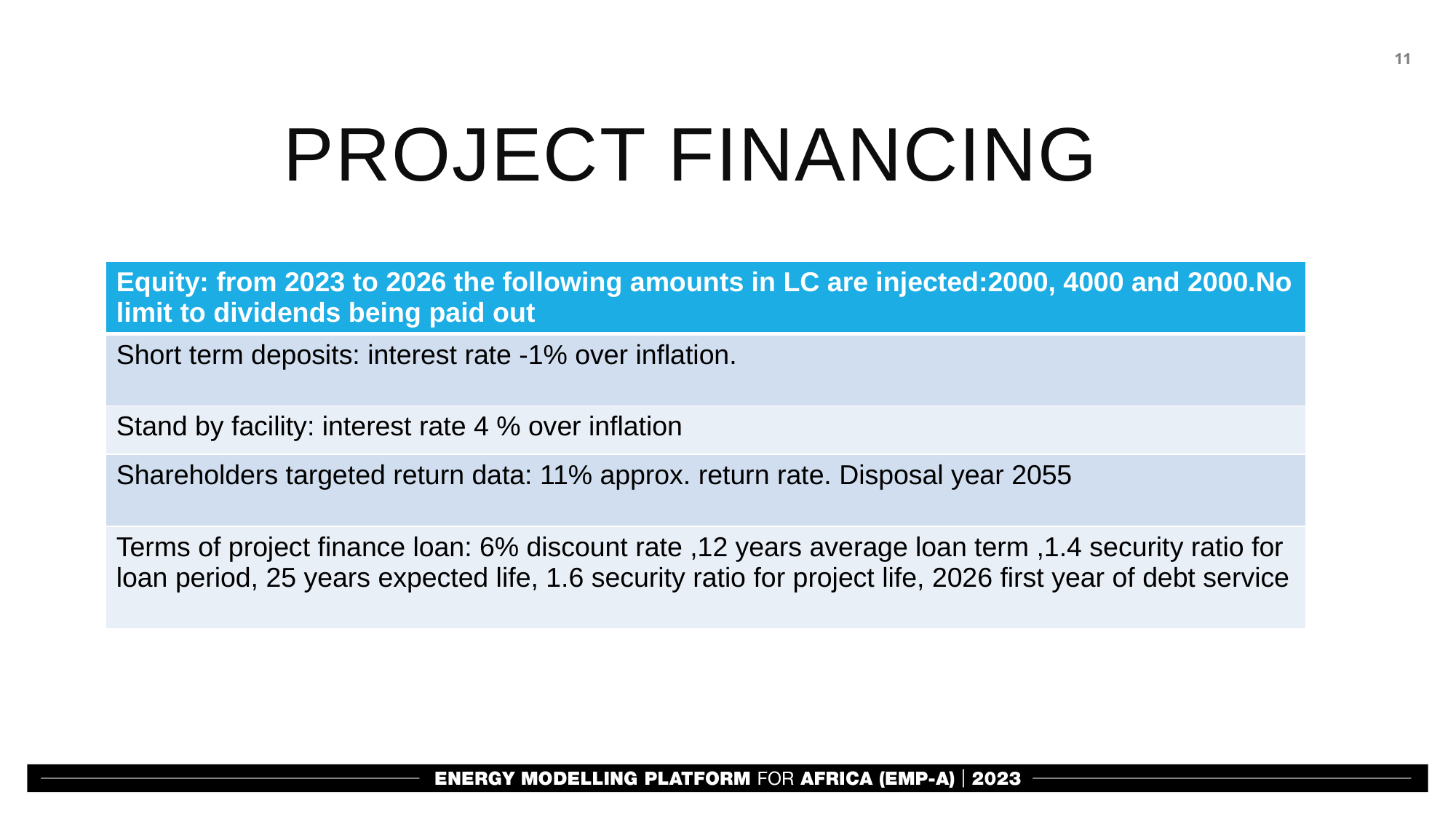

# Project Financing
| Equity: from 2023 to 2026 the following amounts in LC are injected:2000, 4000 and 2000.No limit to dividends being paid out |
| --- |
| Short term deposits: interest rate -1% over inflation. |
| Stand by facility: interest rate 4 % over inflation |
| Shareholders targeted return data: 11% approx. return rate. Disposal year 2055 |
| Terms of project finance loan: 6% discount rate ,12 years average loan term ,1.4 security ratio for loan period, 25 years expected life, 1.6 security ratio for project life, 2026 first year of debt service |